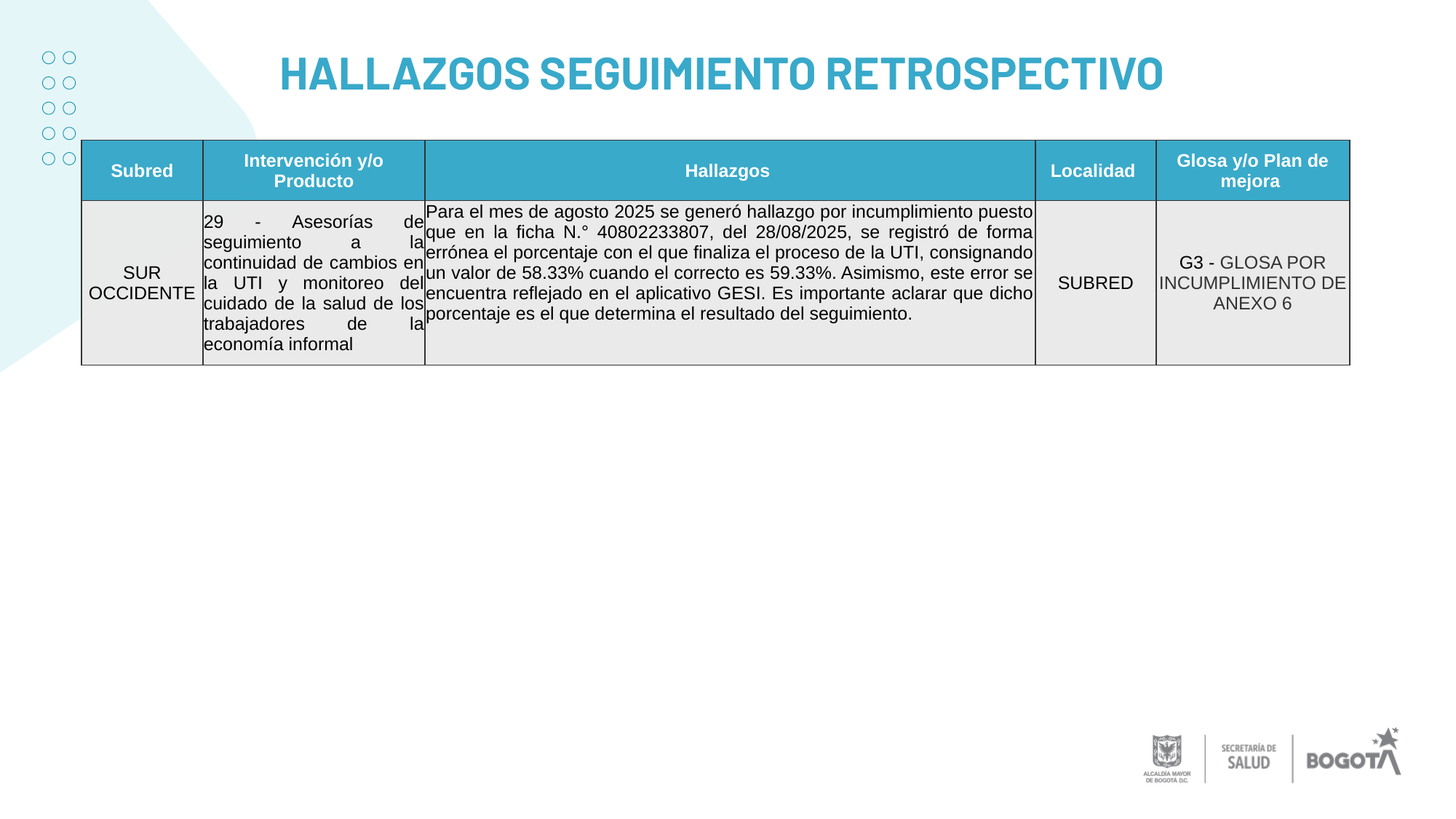

# HALLAZGOS SEGUIMIENTO RETROSPECTIVO
| Subred | Intervención y/o Producto | Hallazgos | Localidad | Glosa y/o Plan de mejora |
| --- | --- | --- | --- | --- |
| SUR OCCIDENTE | 29 - Asesorías de seguimiento a la continuidad de cambios en la UTI y monitoreo del cuidado de la salud de los trabajadores de la economía informal | Para el mes de agosto 2025 se generó hallazgo por incumplimiento puesto que en la ficha N.° 40802233807, del 28/08/2025, se registró de forma errónea el porcentaje con el que finaliza el proceso de la UTI, consignando un valor de 58.33% cuando el correcto es 59.33%. Asimismo, este error se encuentra reflejado en el aplicativo GESI. Es importante aclarar que dicho porcentaje es el que determina el resultado del seguimiento. | SUBRED | G3 - GLOSA POR INCUMPLIMIENTO DE ANEXO 6 |